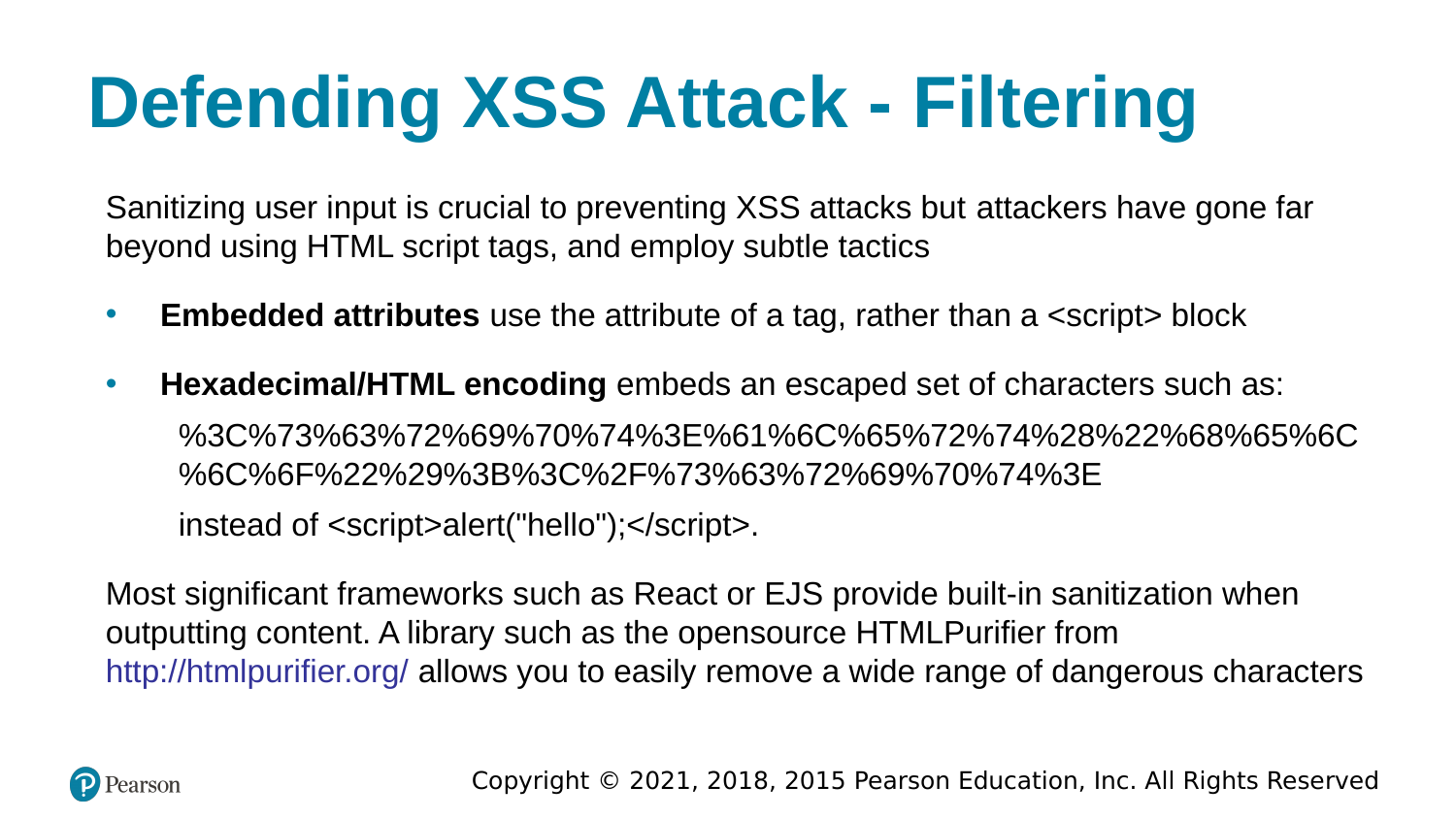

# Defending XSS Attack - Filtering
Sanitizing user input is crucial to preventing XSS attacks but attackers have gone far beyond using HTML script tags, and employ subtle tactics
Embedded attributes use the attribute of a tag, rather than a <script> block
Hexadecimal/HTML encoding embeds an escaped set of characters such as:
%3C%73%63%72%69%70%74%3E%61%6C%65%72%74%28%22%68%65%6C%6C%6F%22%29%3B%3C%2F%73%63%72%69%70%74%3E
instead of <script>alert("hello");</script>.
Most significant frameworks such as React or EJS provide built-in sanitization when outputting content. A library such as the opensource HTMLPurifier from http://htmlpurifier.org/ allows you to easily remove a wide range of dangerous characters